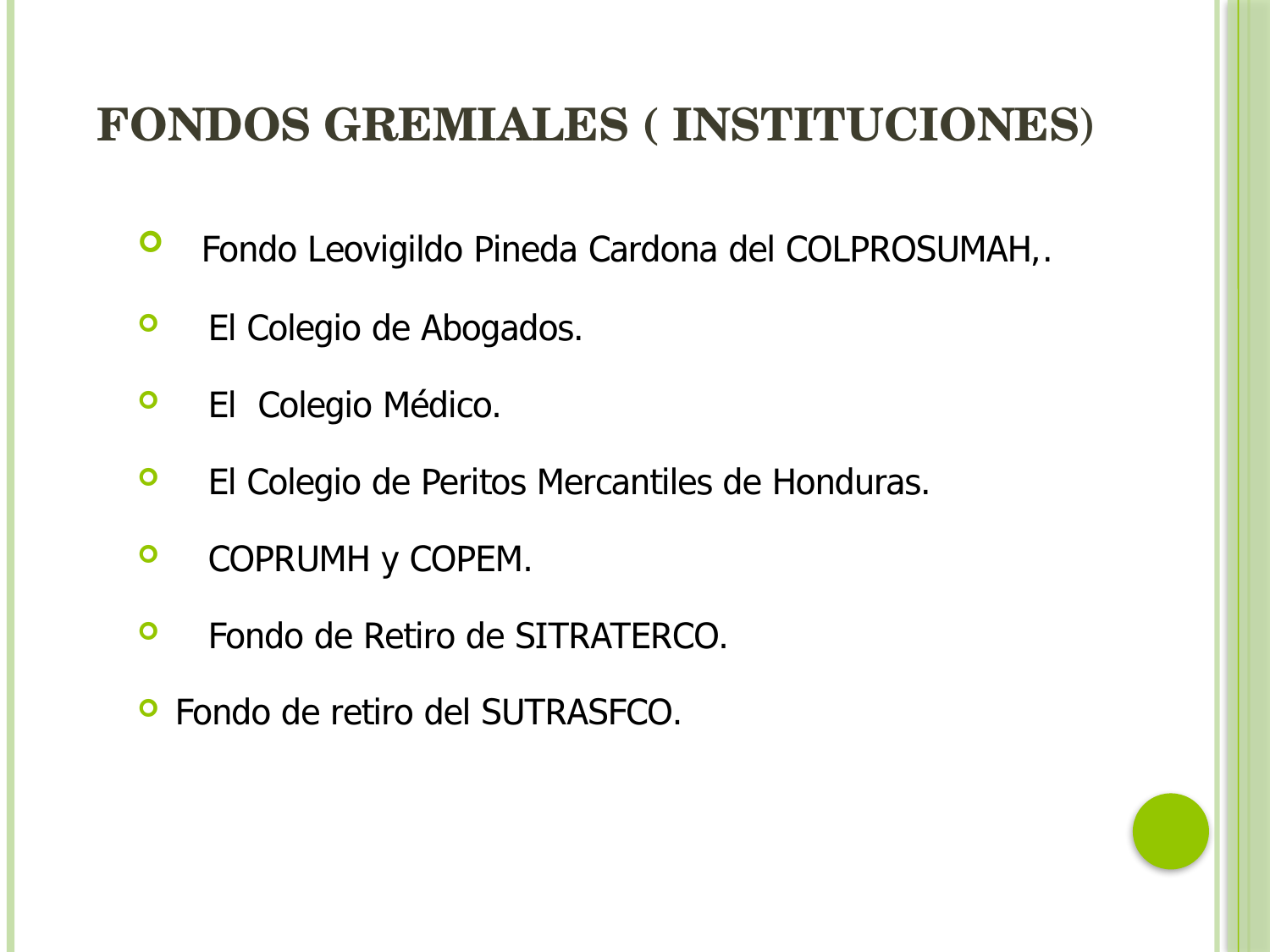

# Fondos Gremiales ( Instituciones)
  Fondo Leovigildo Pineda Cardona del COLPROSUMAH,.
   El Colegio de Abogados.
   El  Colegio Médico.
   El Colegio de Peritos Mercantiles de Honduras.
   COPRUMH y COPEM.
   Fondo de Retiro de SITRATERCO.
Fondo de retiro del SUTRASFCO.